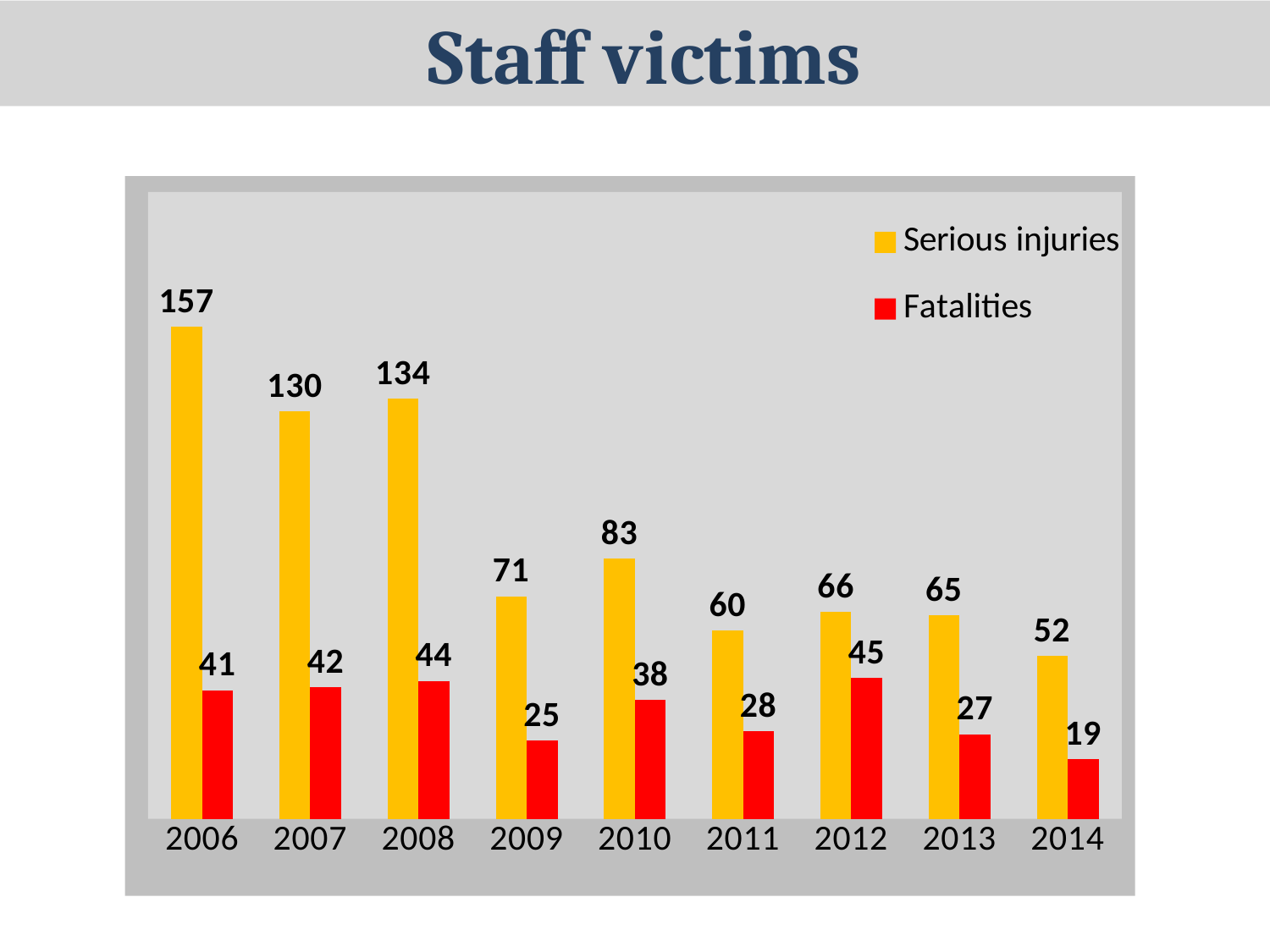

Staff victims

### Chart

| Category | Serious injuries | Fatalities |
|---|---|---|
| 2006 | 157.0 | 41.0 |
| 2007 | 130.0 | 42.0 |
| 2008 | 134.0 | 44.0 |
| 2009 | 71.0 | 25.0 |
| 2010 | 83.0 | 38.0 |
| 2011 | 60.0 | 28.0 |
| 2012 | 66.0 | 45.0 |
| 2013 | 65.0 | 27.0 |
| 2014 | 52.0 | 19.0 |